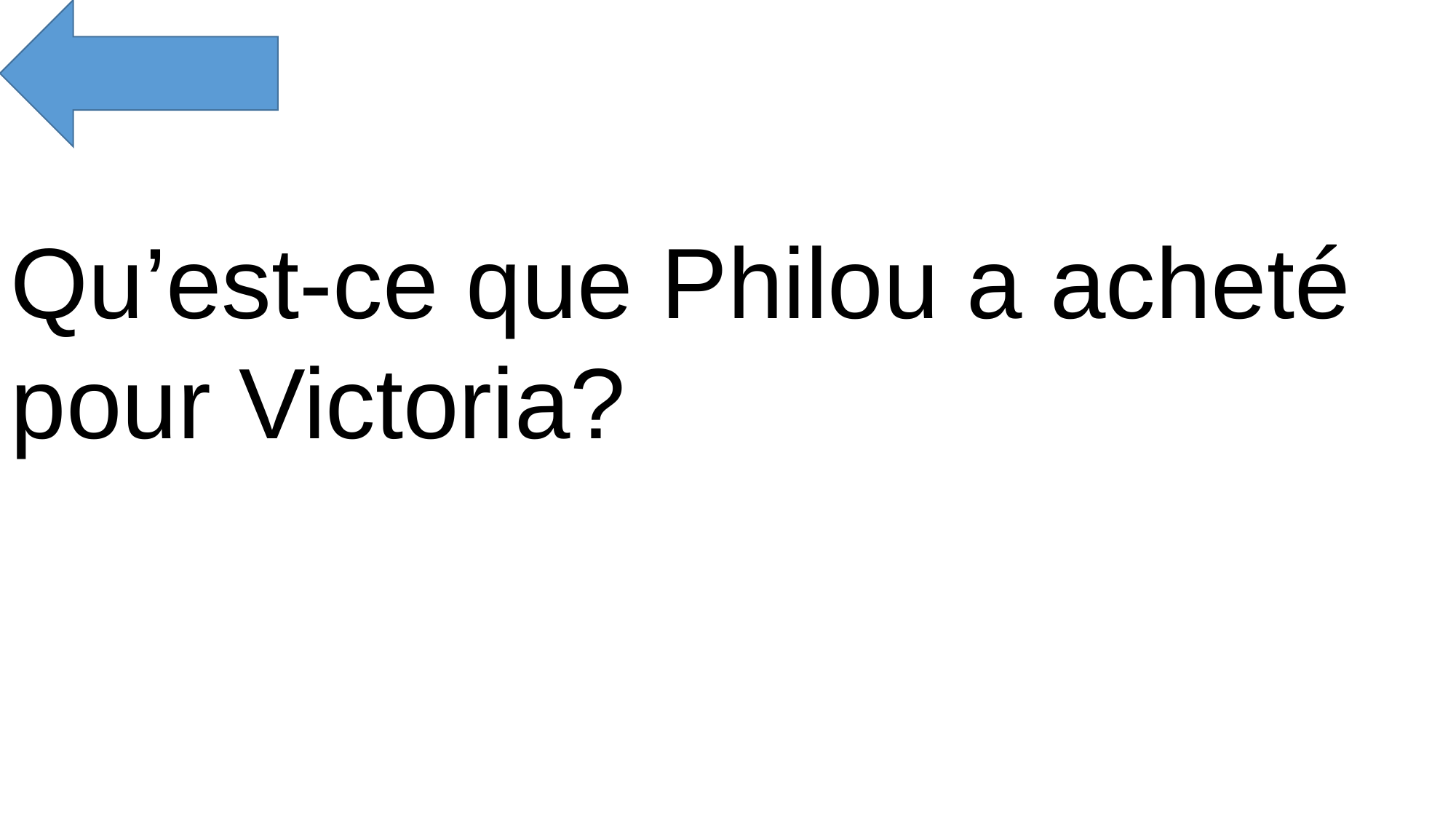

Qu’est-ce que Philou a acheté pour Victoria?